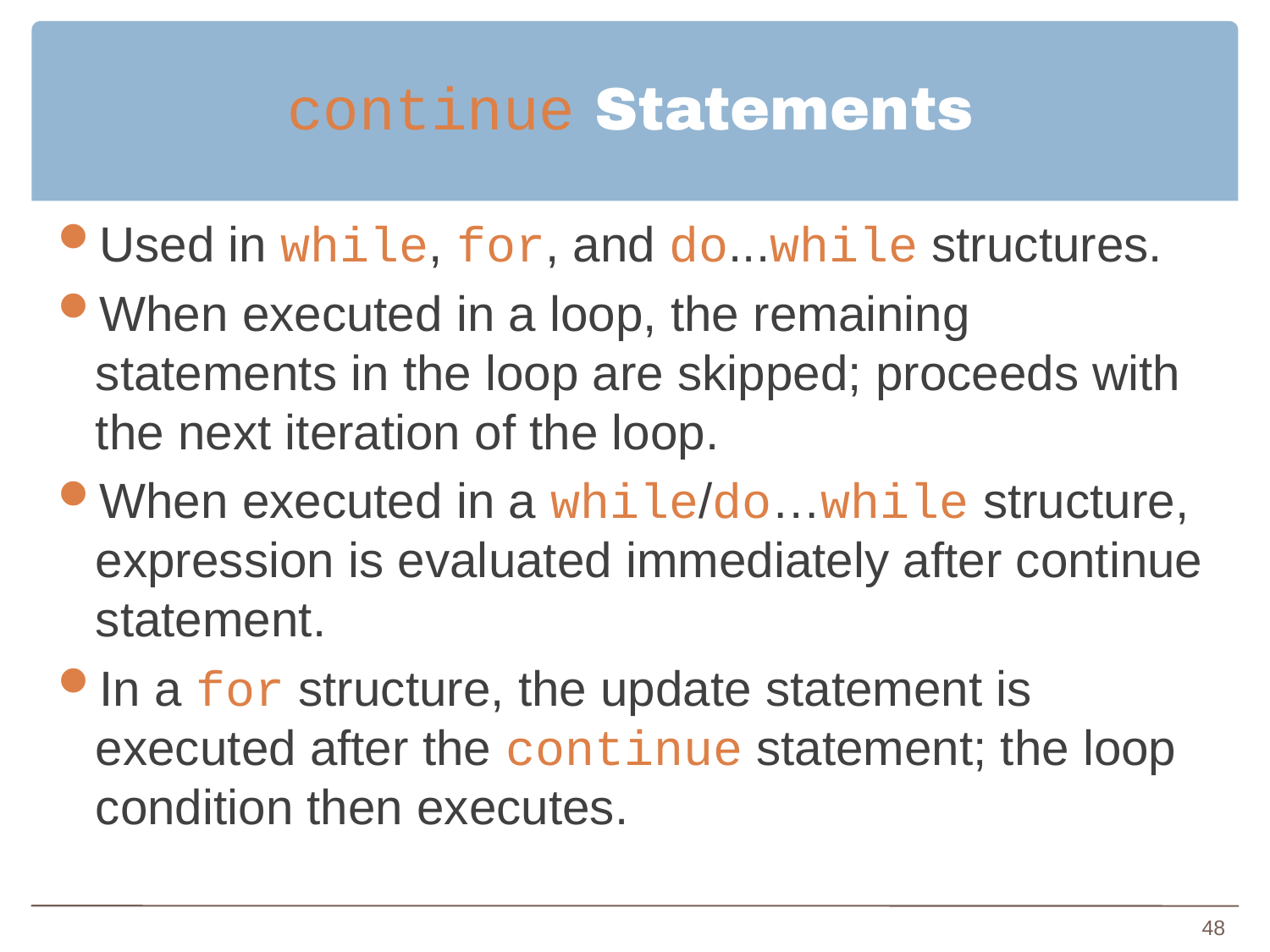

# continue Statements
Used in while, for, and do...while structures.
When executed in a loop, the remaining statements in the loop are skipped; proceeds with the next iteration of the loop.
When executed in a while/do…while structure, expression is evaluated immediately after continue statement.
In a for structure, the update statement is executed after the continue statement; the loop condition then executes.
48